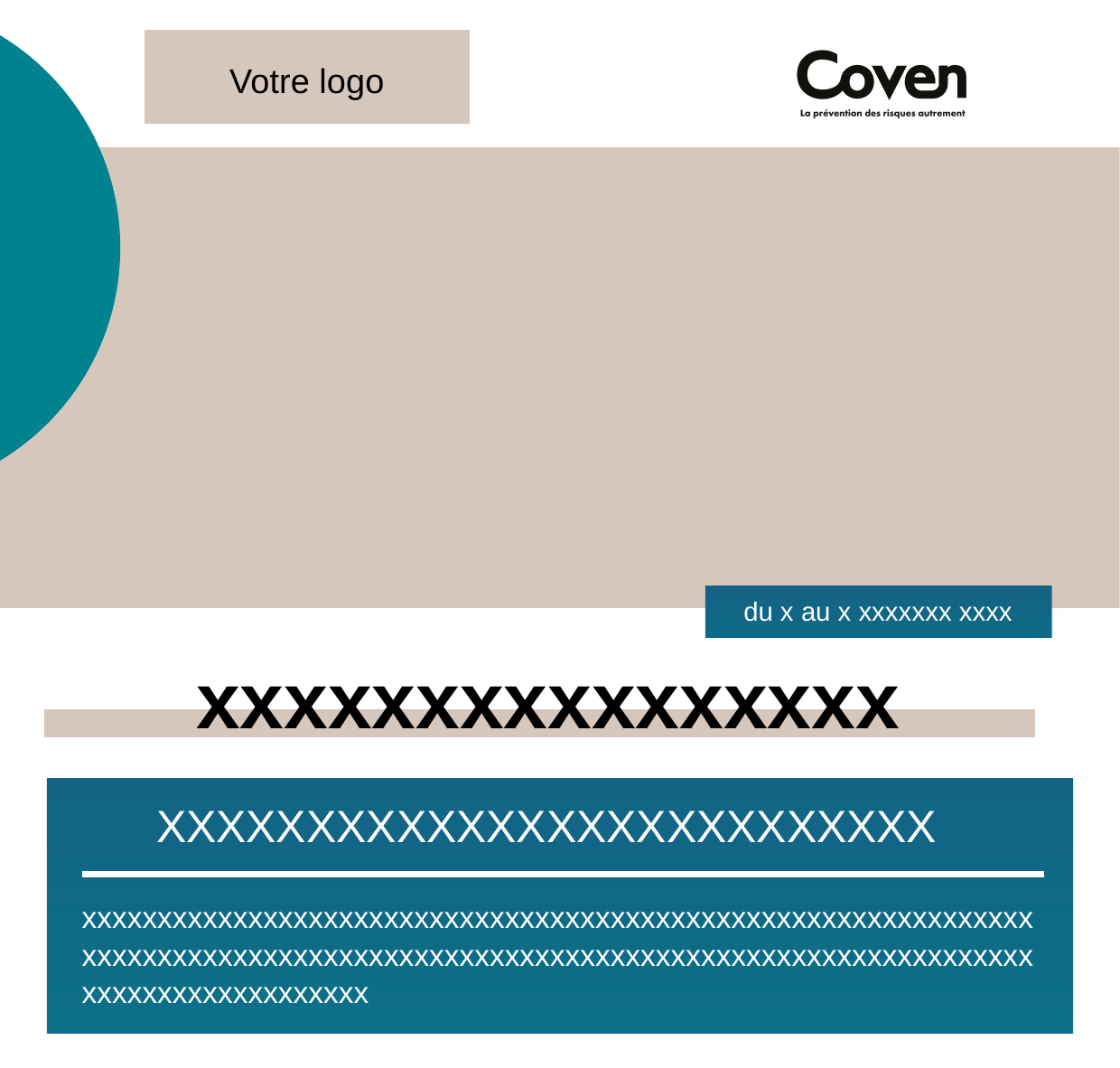

Votre logo

du x au x xxxxxxx xxxx
xxxxxxxxxxxxxxxx

XXXXXXXXXXXXXXXXXXXXXXXXXX

xxxxxxxxxxxxxxxxxxxxxxxxxxxxxxxxxxxxxxxxxxxxxxxxxxxxxxxxxxxxxxxxxxxxxxxxxxxxxxxxxxxxxxxxxxxxxxxxxxxxxxxxxxxxxxxxxxxxxxxxxxxxxxxxxxxxxxxxxxxxxxxxx